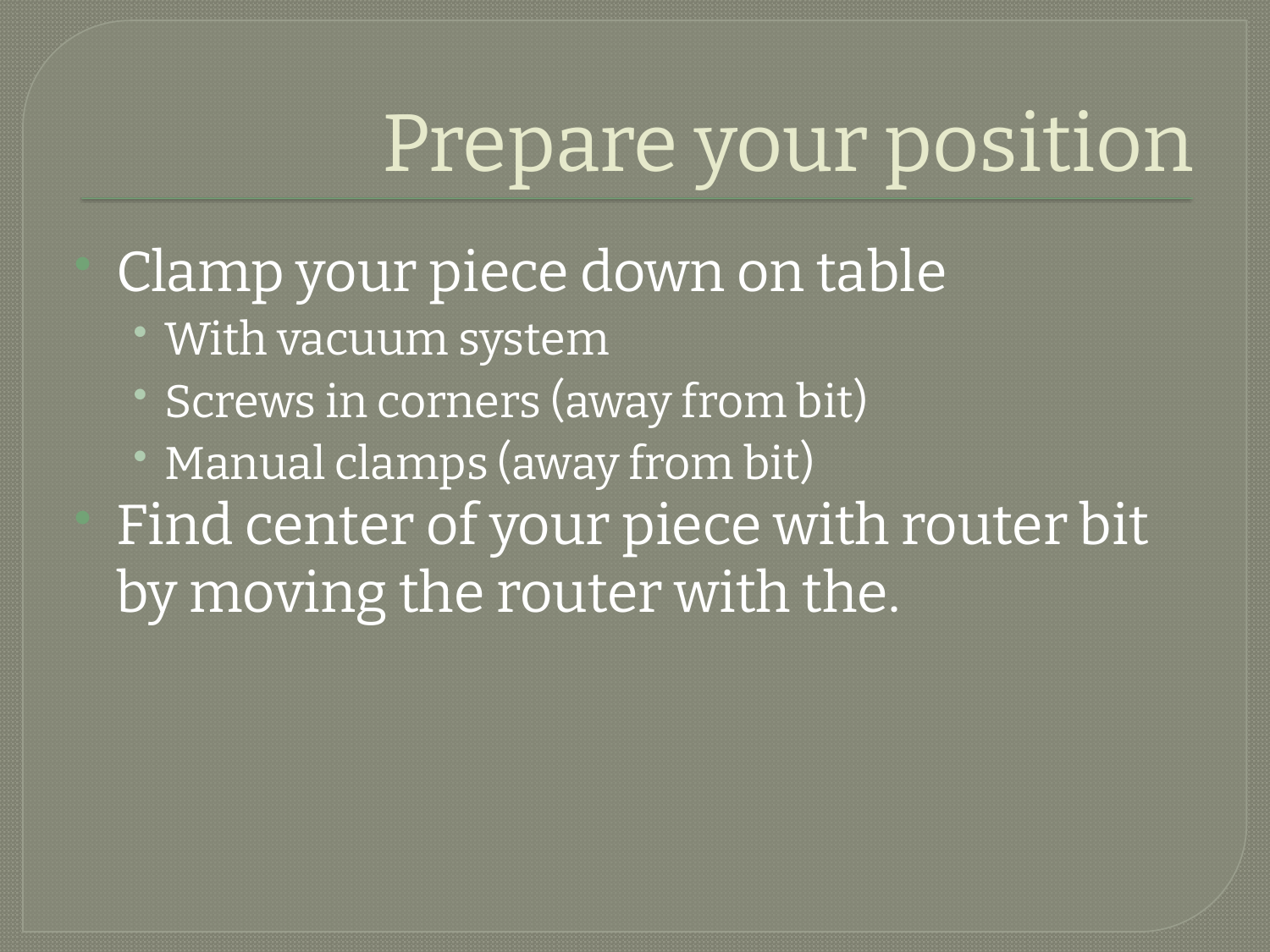

# Prepare your position
Clamp your piece down on table
With vacuum system
Screws in corners (away from bit)
Manual clamps (away from bit)
Find center of your piece with router bit by moving the router with the.